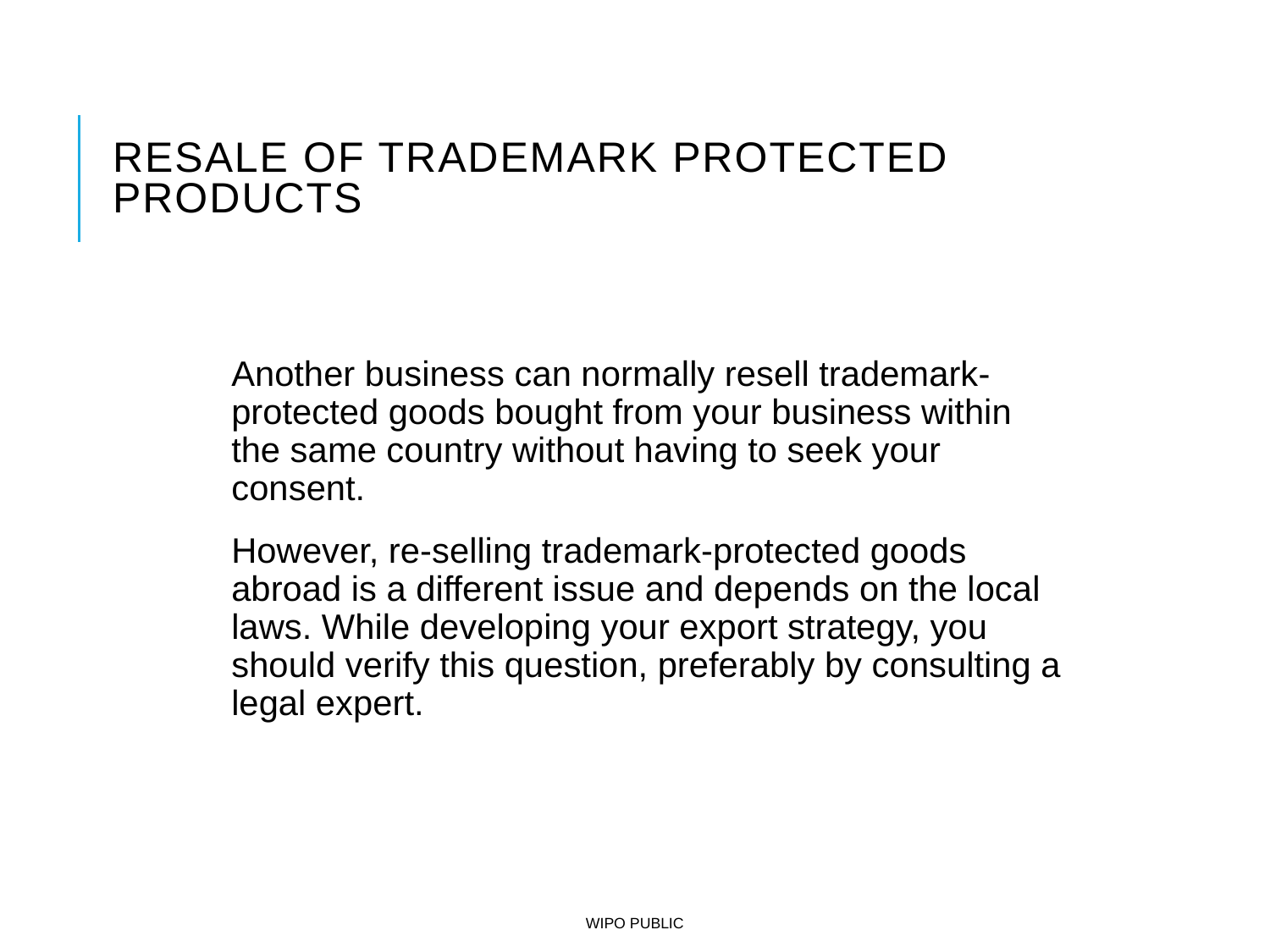

# Resale of trademark protected products
Another business can normally resell trademark-protected goods bought from your business within the same country without having to seek your consent.
However, re-selling trademark-protected goods abroad is a different issue and depends on the local laws. While developing your export strategy, you should verify this question, preferably by consulting a legal expert.